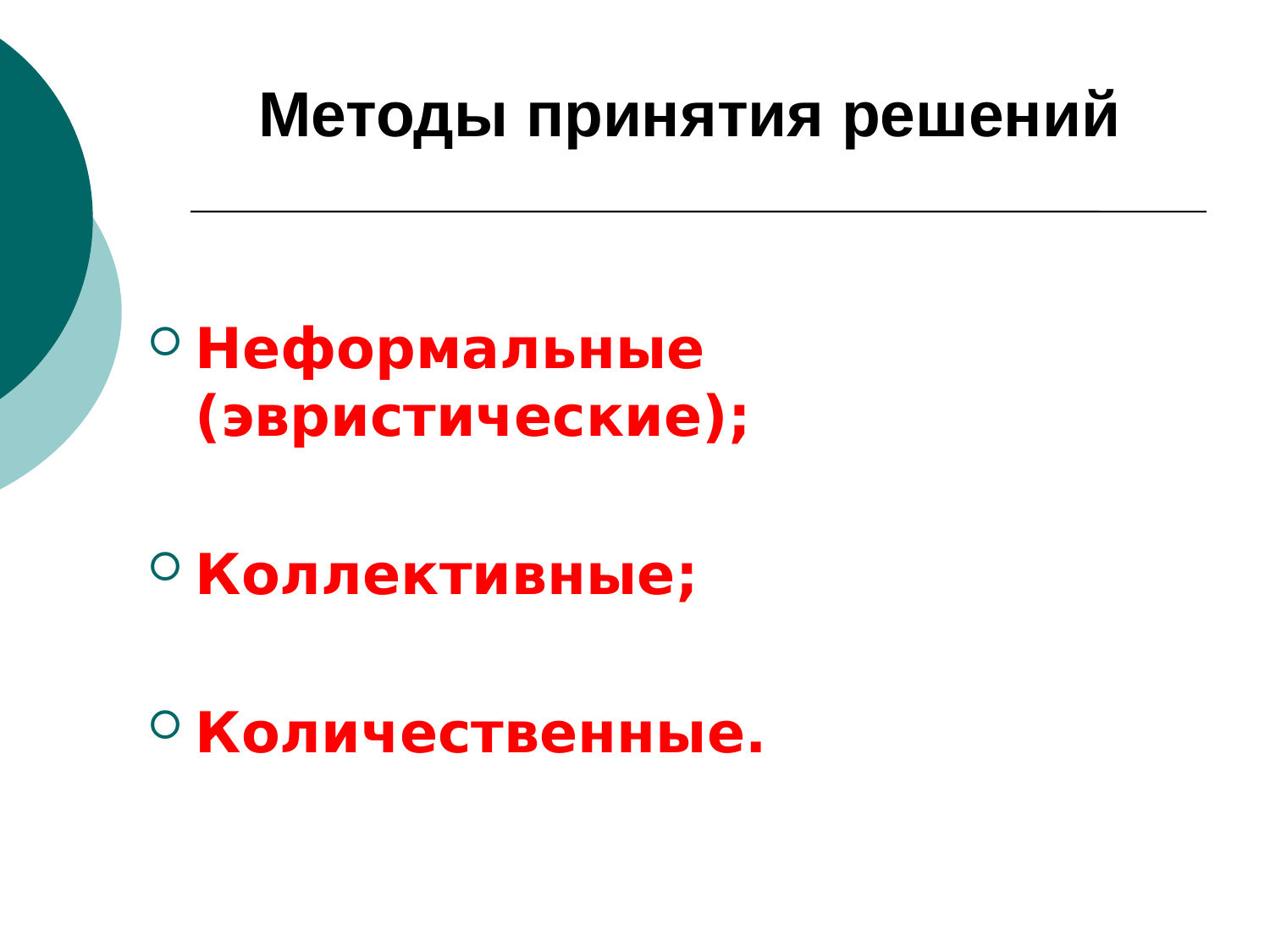

# Методы принятия решений
Неформальные (эвристические);

Коллективные;

Количественные.